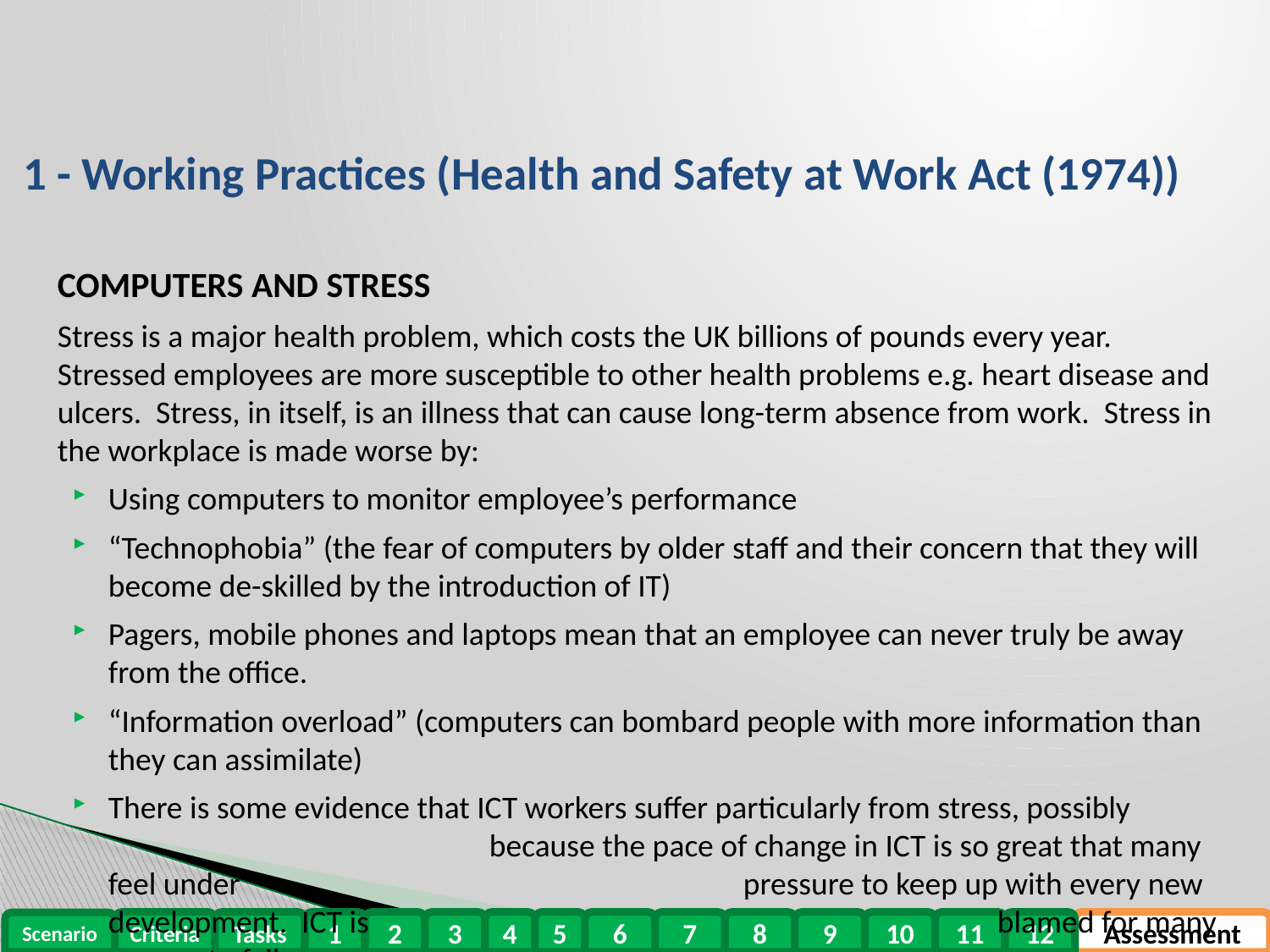

# 1 - Working Practices (Health and Safety at Work Act (1974))
COMPUTERS AND STRESS
Stress is a major health problem, which costs the UK billions of pounds every year.  Stressed employees are more susceptible to other health problems e.g. heart disease and ulcers.  Stress, in itself, is an illness that can cause long-term absence from work.  Stress in the workplace is made worse by:
Using computers to monitor employee’s performance
“Technophobia” (the fear of computers by older staff and their concern that they will become de-skilled by the introduction of IT)
Pagers, mobile phones and laptops mean that an employee can never truly be away from the office.
“Information overload” (computers can bombard people with more information than they can assimilate)
There is some evidence that ICT workers suffer particularly from stress, possibly 			because the pace of change in ICT is so great that many feel under 				pressure to keep up with every new development.  ICT is 					blamed for many corporate failures.